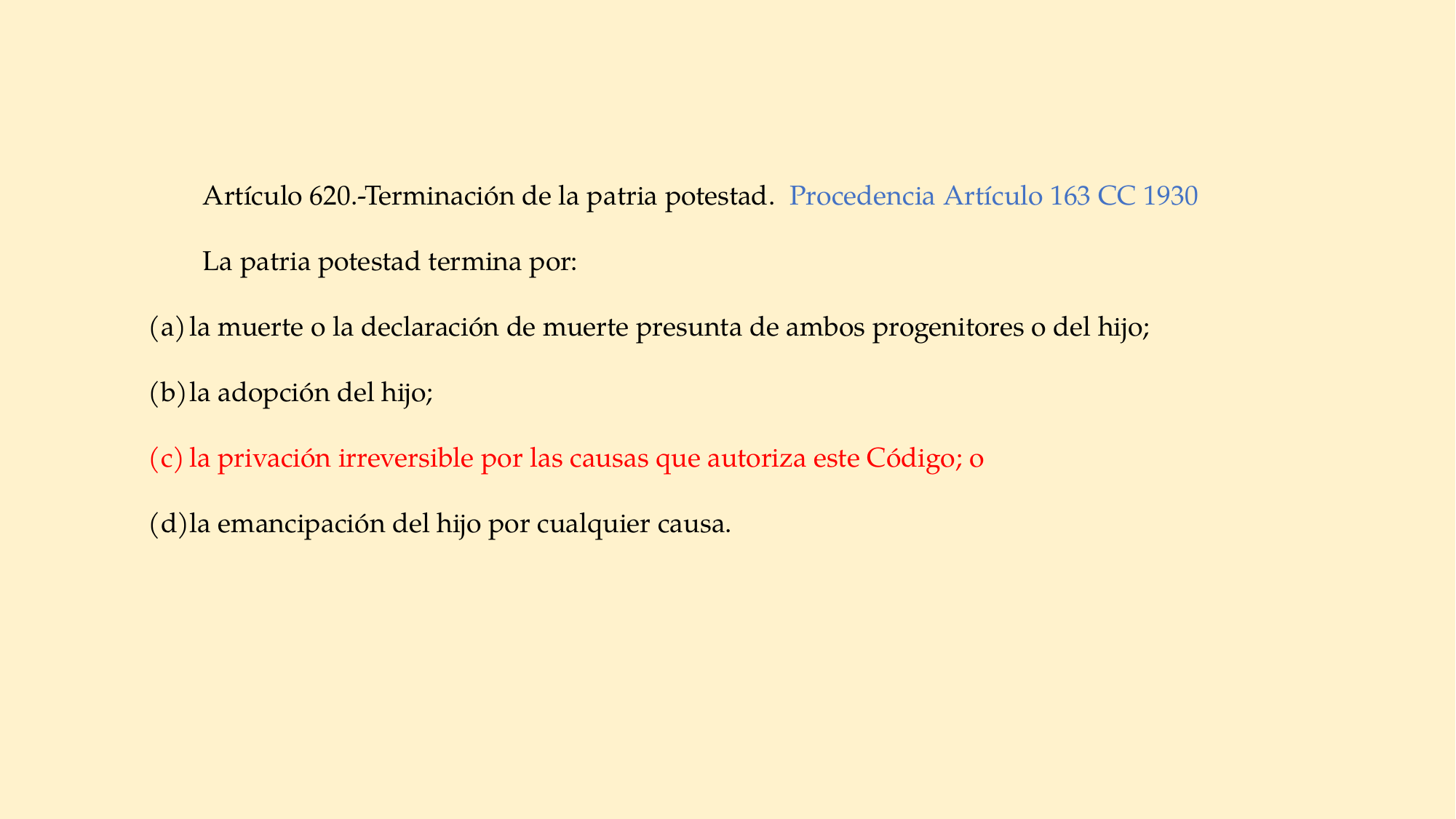

Artículo 620.-Terminación de la patria potestad.  Procedencia Artículo 163 CC 1930

La patria potestad termina por:

la muerte o la declaración de muerte presunta de ambos progenitores o del hijo;

la adopción del hijo;

la privación irreversible por las causas que autoriza este Código; o

la emancipación del hijo por cualquier causa.